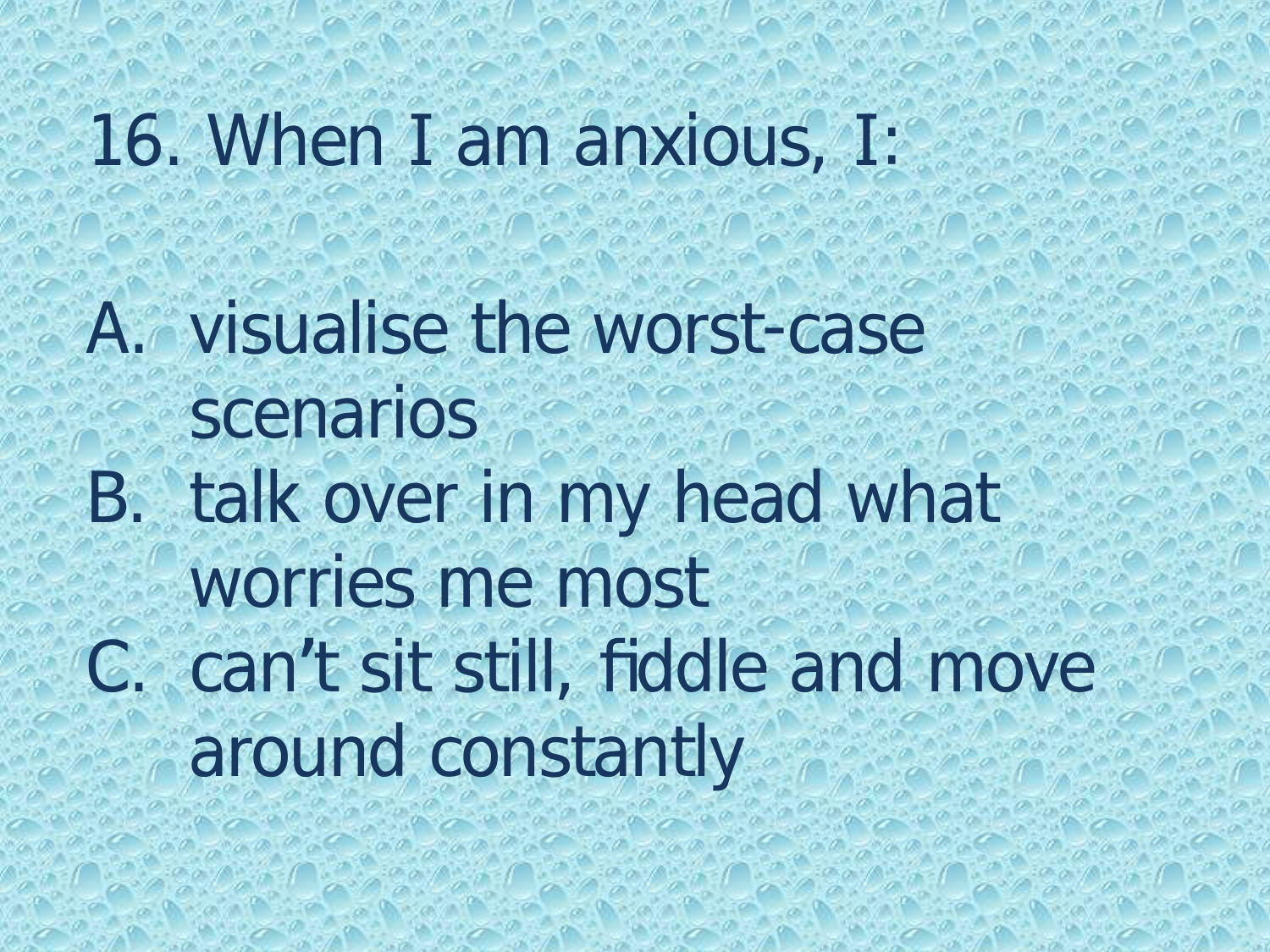

16. When I am anxious, I:

visualise the worst-case scenarios
talk over in my head what worries me most
can’t sit still, fiddle and move around constantly